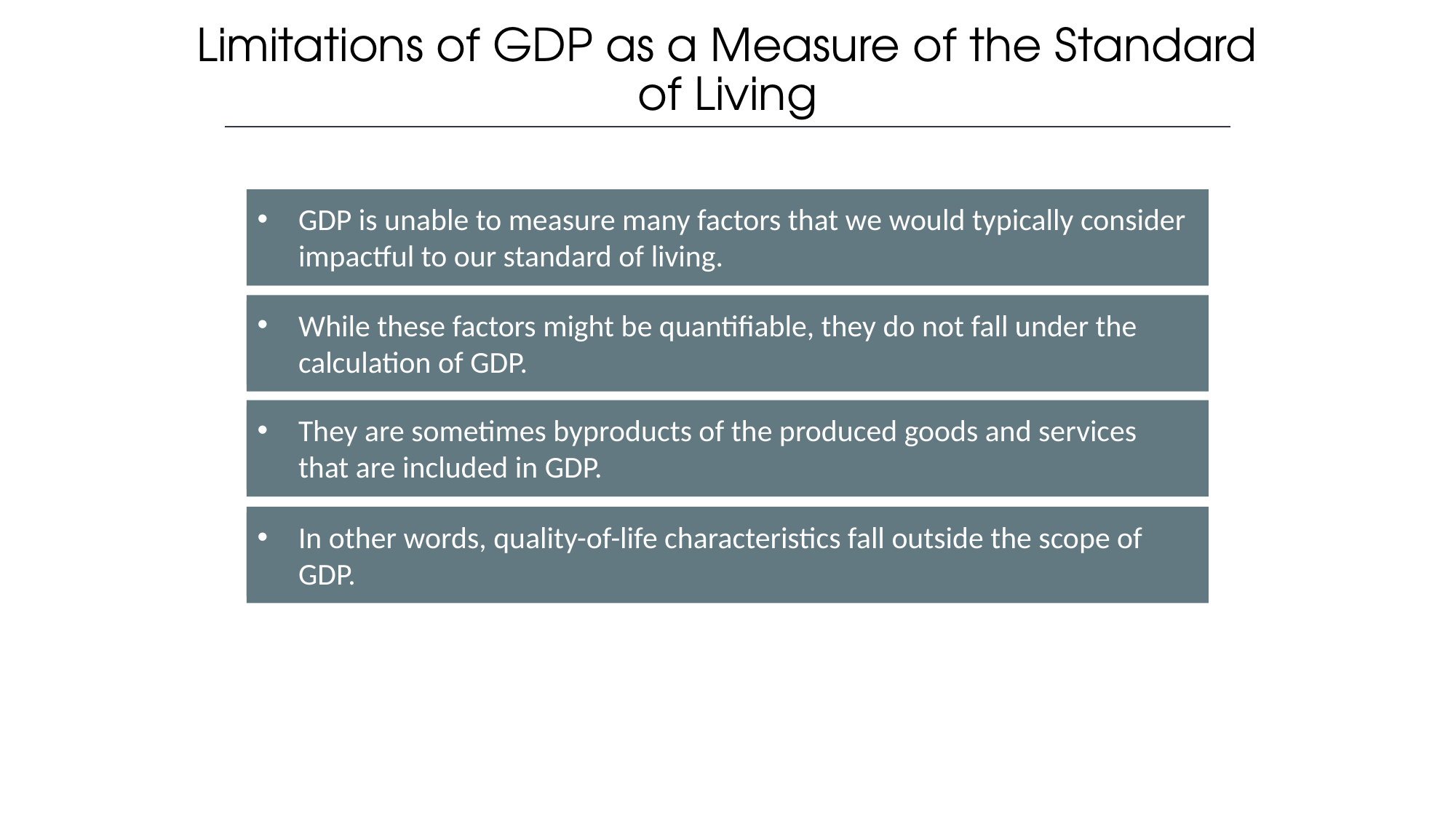

Limitations of GDP as a Measure of the Standard of Living

GDP is unable to measure many factors that we would typically consider impactful to our standard of living.

While these factors might be quantifiable, they do not fall under the calculation of GDP.

They are sometimes byproducts of the produced goods and services that are included in GDP.

In other words, quality-of-life characteristics fall outside the scope of GDP.